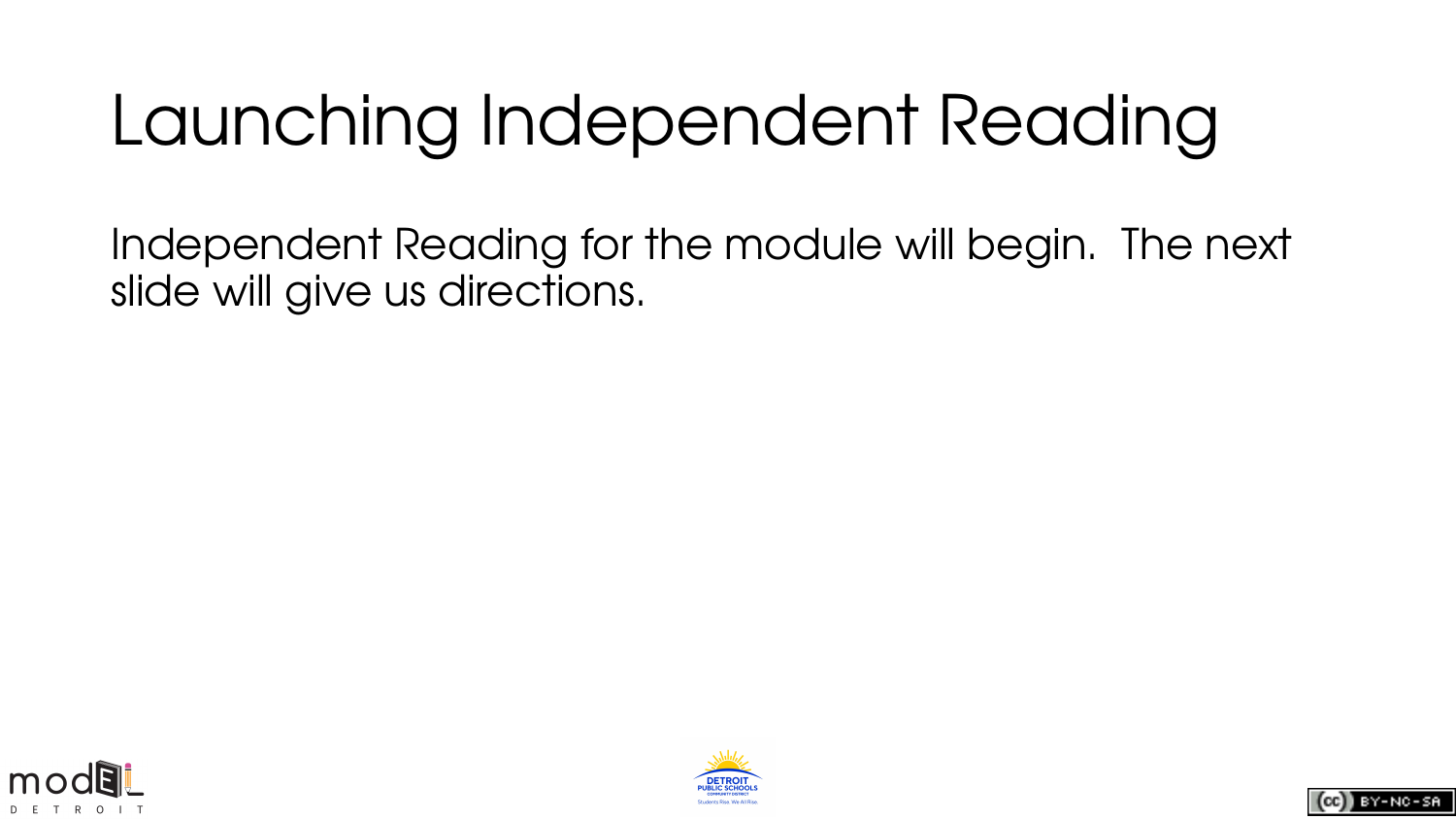

# Launching Independent Reading
Independent Reading for the module will begin.  The next slide will give us directions.